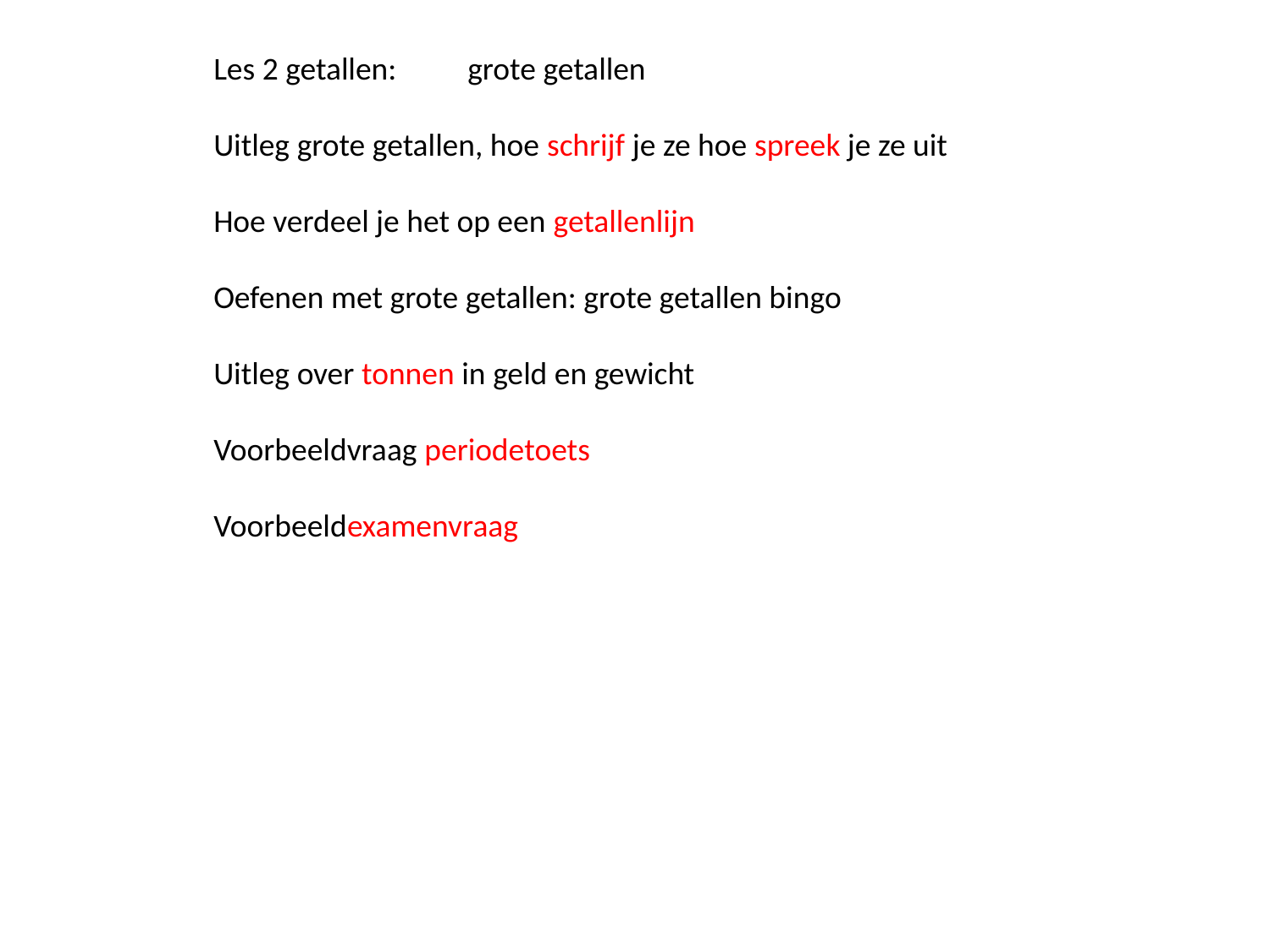

Les 2 getallen: 	grote getallen

Uitleg grote getallen, hoe schrijf je ze hoe spreek je ze uit

Hoe verdeel je het op een getallenlijn

Oefenen met grote getallen: grote getallen bingo

Uitleg over tonnen in geld en gewicht

Voorbeeldvraag periodetoets

Voorbeeldexamenvraag